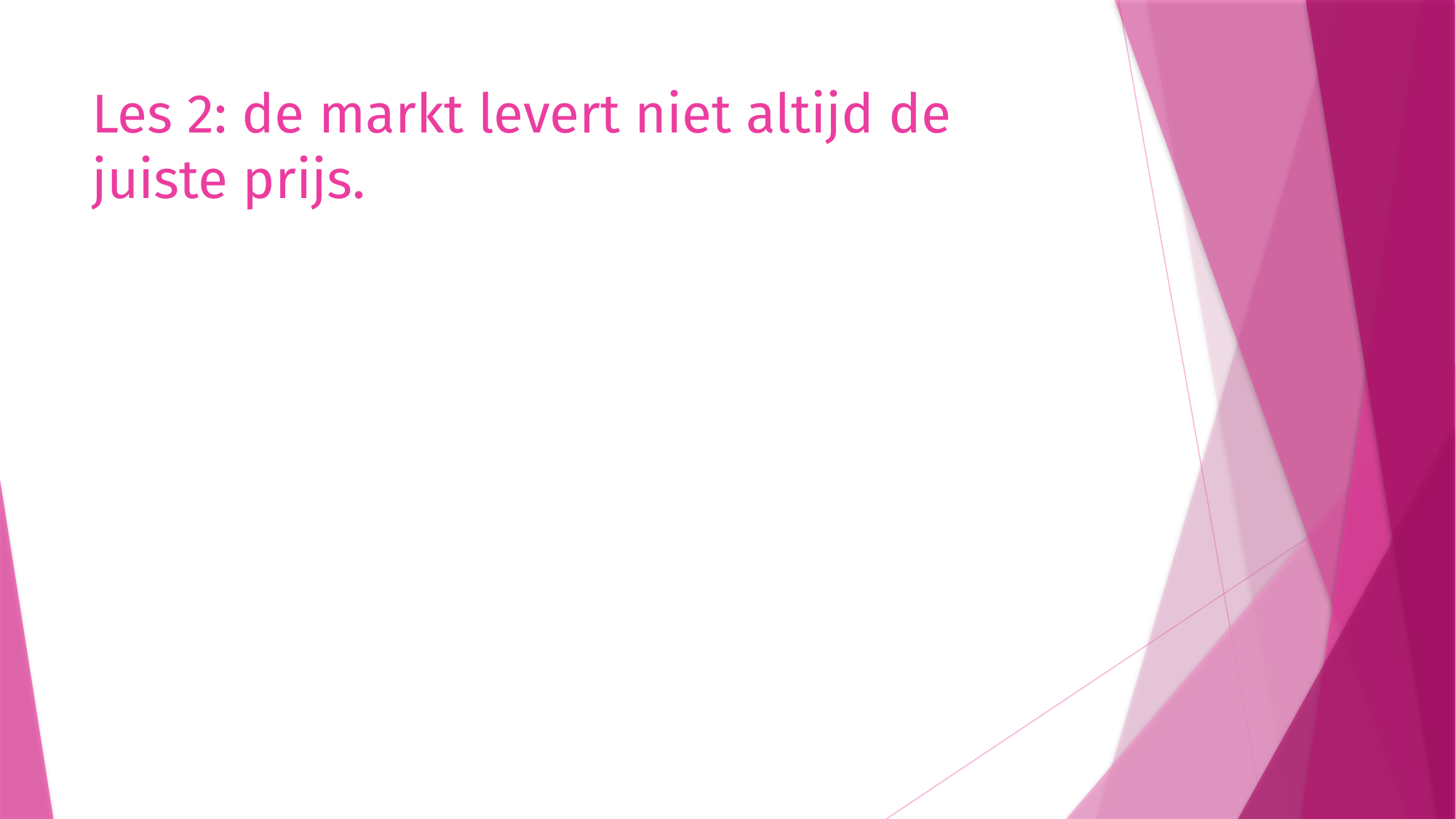

# Les 2: de markt levert niet altijd de juiste prijs.